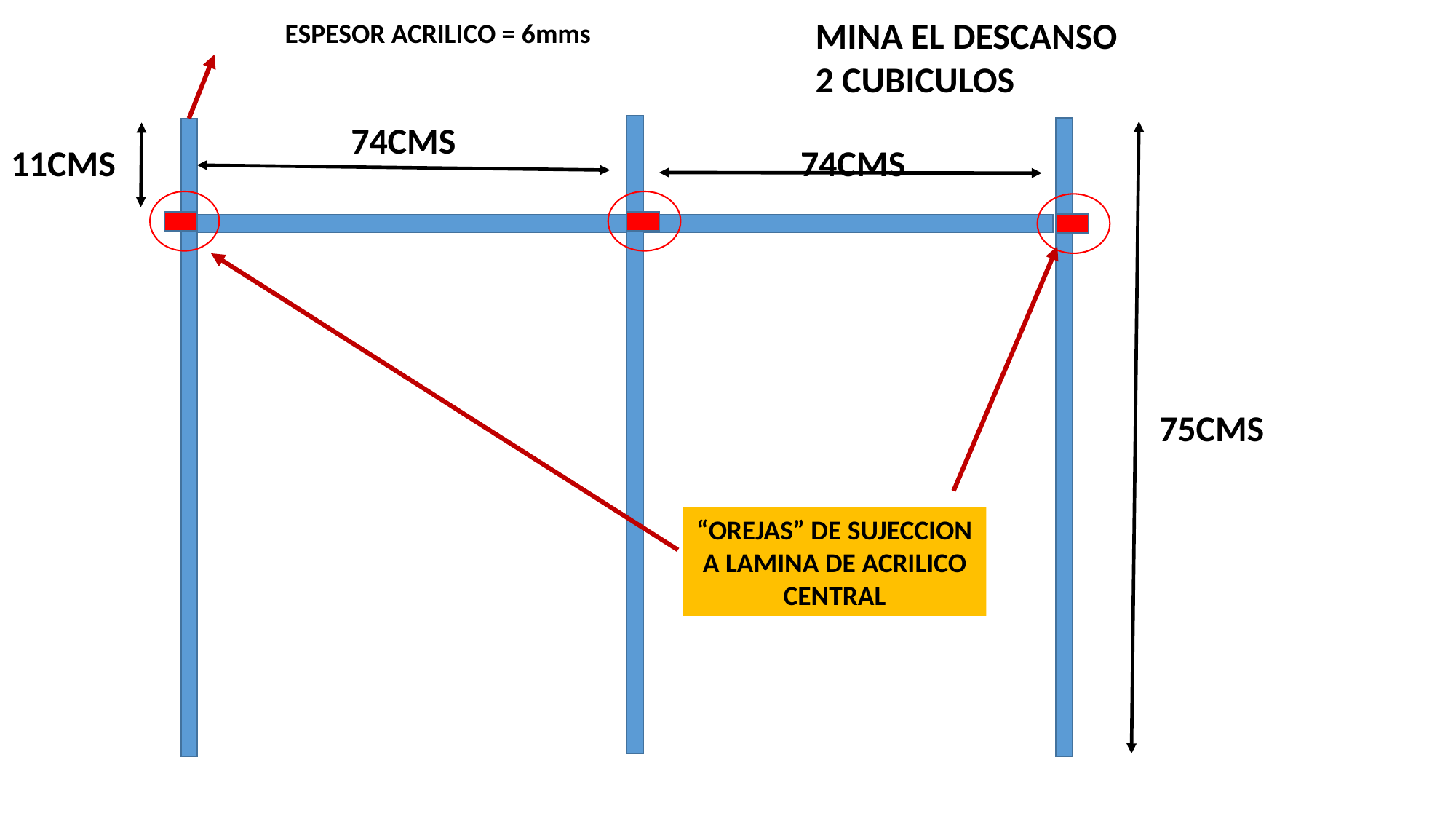

MINA EL DESCANSO
2 CUBICULOS
ESPESOR ACRILICO = 6mms
74CMS
11CMS
74CMS

75CMS

“OREJAS” DE SUJECCION A LAMINA DE ACRILICO CENTRAL